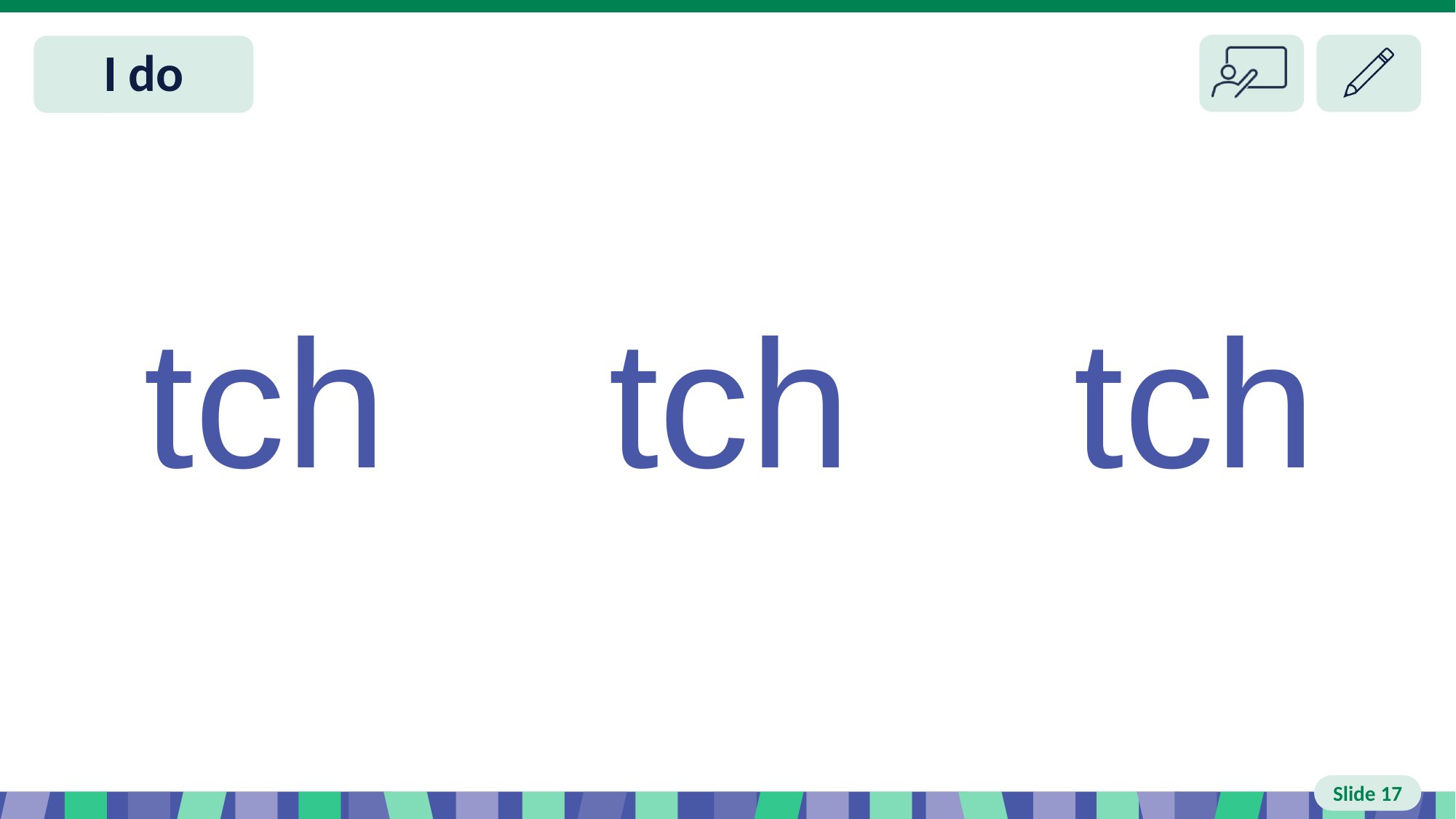

# Slide 17 I do
 tch
 tch
 tch